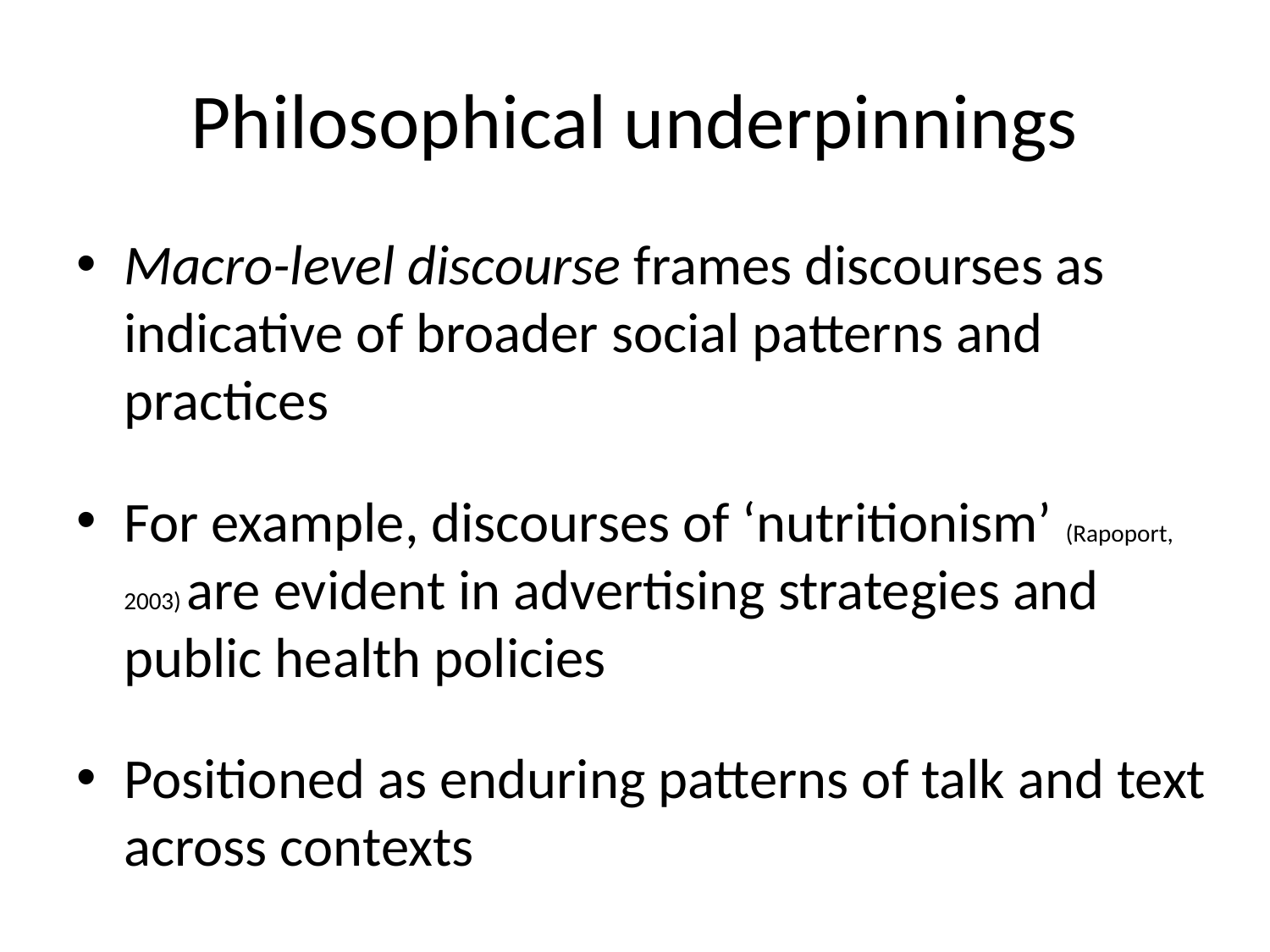

# Philosophical underpinnings
Macro-level discourse frames discourses as indicative of broader social patterns and practices
For example, discourses of ‘nutritionism’ (Rapoport, 2003) are evident in advertising strategies and public health policies
Positioned as enduring patterns of talk and text across contexts